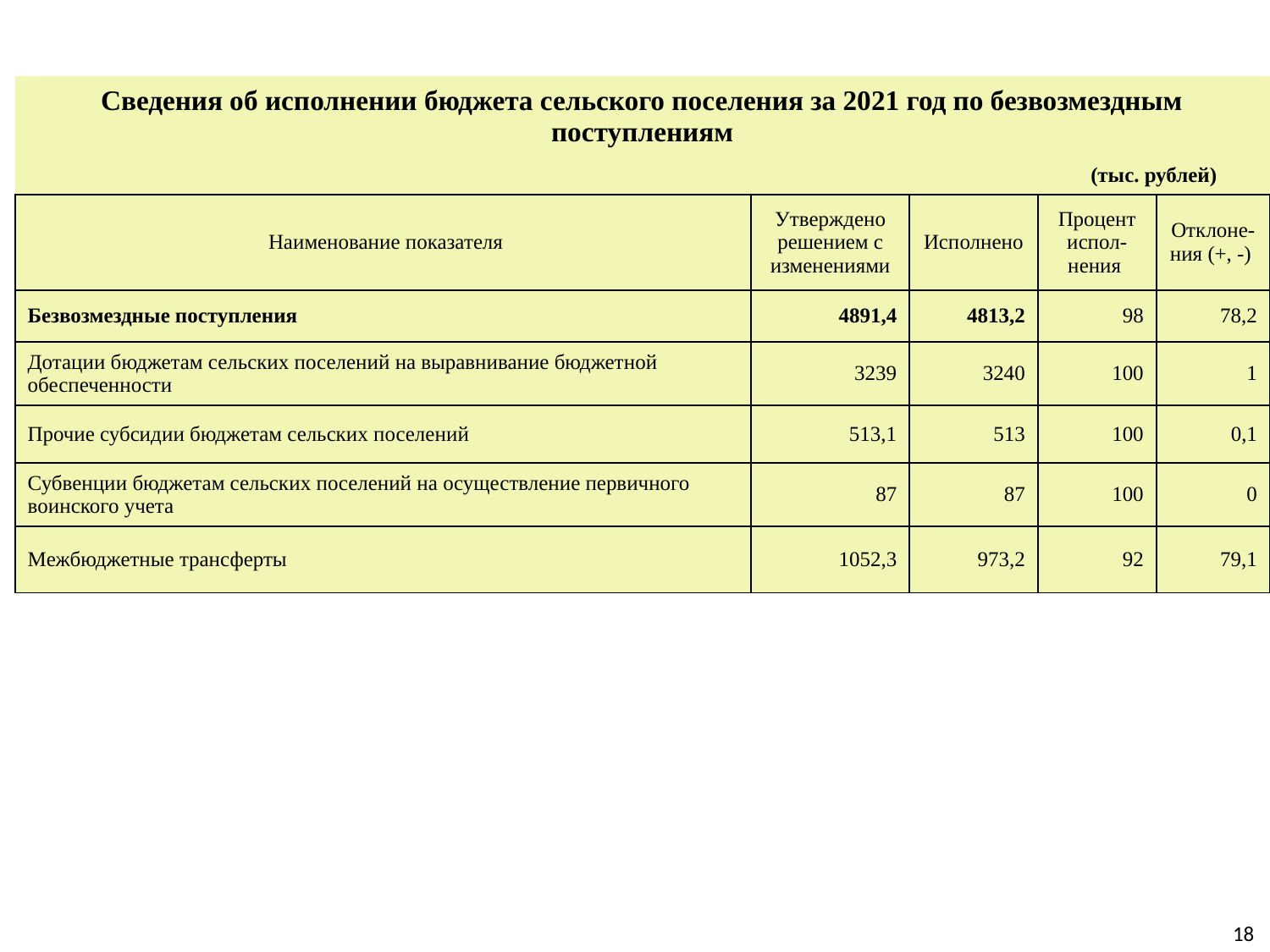

| Сведения об исполнении бюджета сельского поселения за 2021 год по безвозмездным поступлениям |  |  |  |  |
| --- | --- | --- | --- | --- |
|  |  |  | (тыс. рублей) |  |
| Наименование показателя | Утверждено решением с изменениями | Исполнено | Процент испол-нения | Отклоне-ния (+, -) |
| Безвозмездные поступления | 4891,4 | 4813,2 | 98 | 78,2 |
| Дотации бюджетам сельских поселений на выравнивание бюджетной обеспеченности | 3239 | 3240 | 100 | 1 |
| Прочие субсидии бюджетам сельских поселений | 513,1 | 513 | 100 | 0,1 |
| Субвенции бюджетам сельских поселений на осуществление первичного воинского учета | 87 | 87 | 100 | 0 |
| Межбюджетные трансферты | 1052,3 | 973,2 | 92 | 79,1 |
18